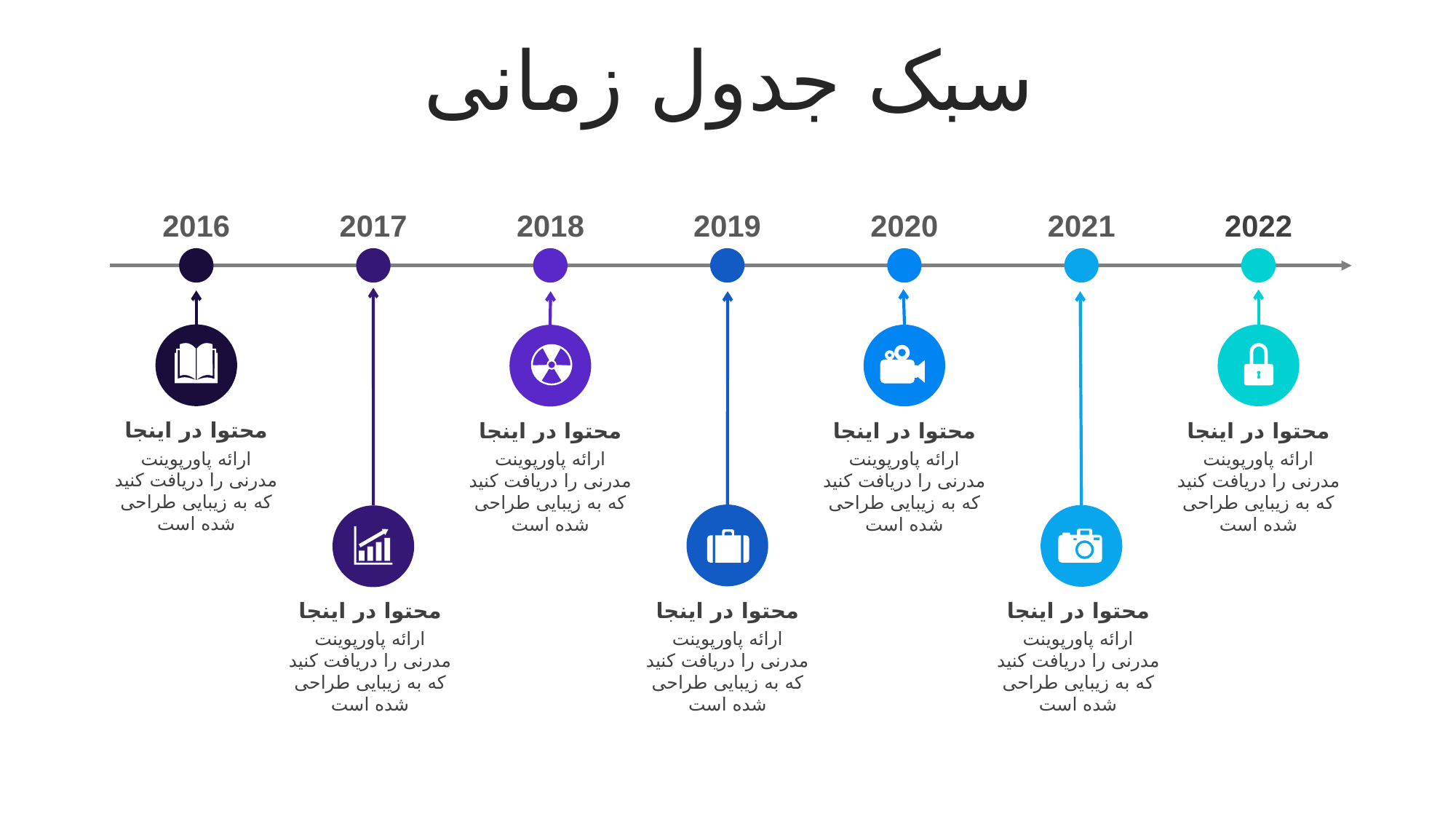

سبک جدول زمانی
2016
2017
2018
2019
2020
2021
2022

محتوا در اینجا
ارائه پاورپوینت مدرنی را دریافت کنید که به زیبایی طراحی شده است
محتوا در اینجا
ارائه پاورپوینت مدرنی را دریافت کنید که به زیبایی طراحی شده است
محتوا در اینجا
ارائه پاورپوینت مدرنی را دریافت کنید که به زیبایی طراحی شده است
محتوا در اینجا
ارائه پاورپوینت مدرنی را دریافت کنید که به زیبایی طراحی شده است

محتوا در اینجا
ارائه پاورپوینت مدرنی را دریافت کنید که به زیبایی طراحی شده است
محتوا در اینجا
ارائه پاورپوینت مدرنی را دریافت کنید که به زیبایی طراحی شده است
محتوا در اینجا
ارائه پاورپوینت مدرنی را دریافت کنید که به زیبایی طراحی شده است